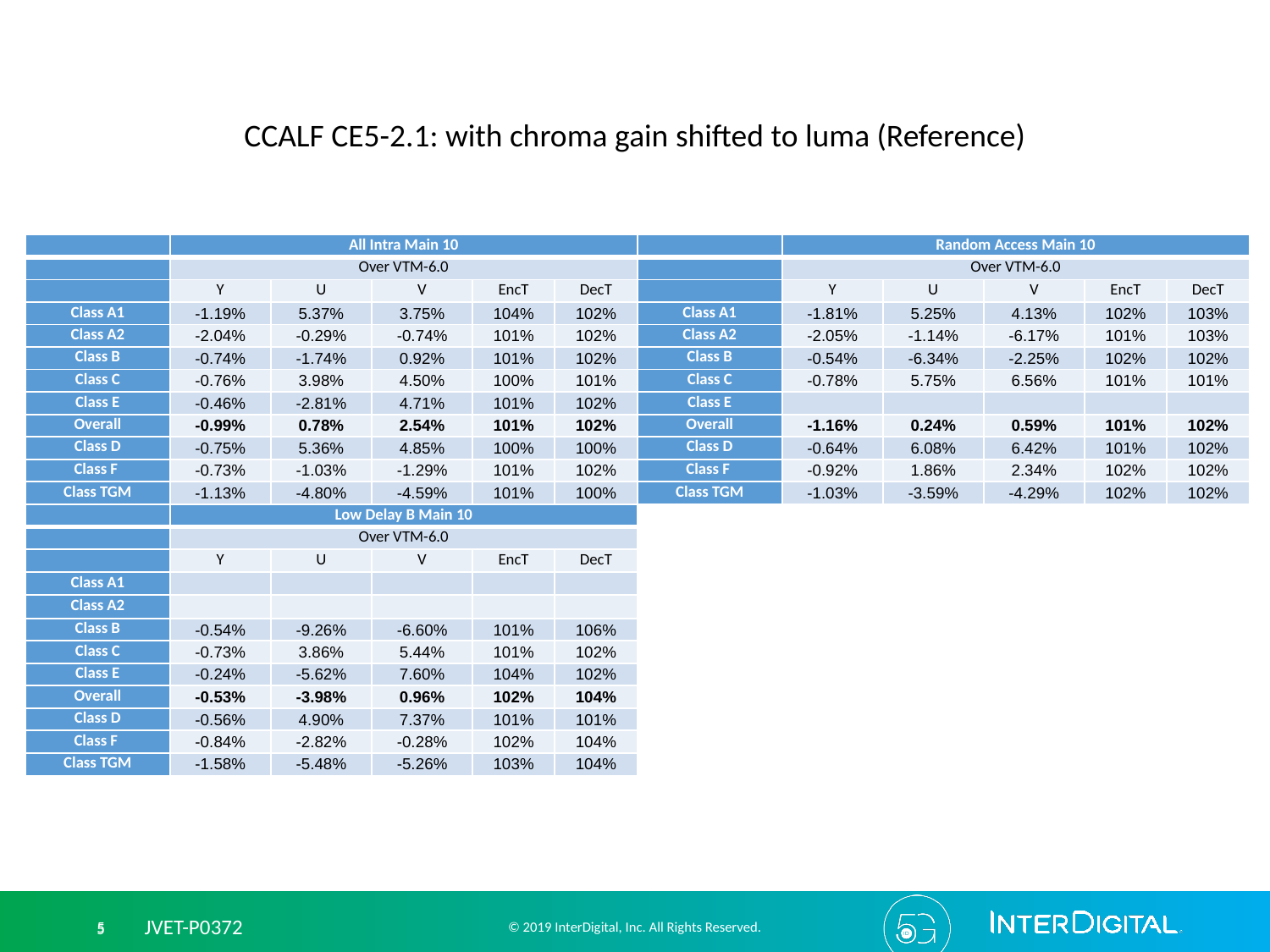

CCALF CE5-2.1: with chroma gain shifted to luma (Reference)
|  | All Intra Main 10 |  |  |  |  |
| --- | --- | --- | --- | --- | --- |
|  | Over VTM-6.0 |  |  |  |  |
|  | Y | U | V | EncT | DecT |
| Class A1 | -1.19% | 5.37% | 3.75% | 104% | 102% |
| Class A2 | -2.04% | -0.29% | -0.74% | 101% | 102% |
| Class B | -0.74% | -1.74% | 0.92% | 101% | 102% |
| Class C | -0.76% | 3.98% | 4.50% | 100% | 101% |
| Class E | -0.46% | -2.81% | 4.71% | 101% | 102% |
| Overall | -0.99% | 0.78% | 2.54% | 101% | 102% |
| Class D | -0.75% | 5.36% | 4.85% | 100% | 100% |
| Class F | -0.73% | -1.03% | -1.29% | 101% | 102% |
| Class TGM | -1.13% | -4.80% | -4.59% | 101% | 100% |
|  | Random Access Main 10 |  |  |  |  |
| --- | --- | --- | --- | --- | --- |
|  | Over VTM-6.0 |  |  |  |  |
|  | Y | U | V | EncT | DecT |
| Class A1 | -1.81% | 5.25% | 4.13% | 102% | 103% |
| Class A2 | -2.05% | -1.14% | -6.17% | 101% | 103% |
| Class B | -0.54% | -6.34% | -2.25% | 102% | 102% |
| Class C | -0.78% | 5.75% | 6.56% | 101% | 101% |
| Class E |  |  |  |  |  |
| Overall | -1.16% | 0.24% | 0.59% | 101% | 102% |
| Class D | -0.64% | 6.08% | 6.42% | 101% | 102% |
| Class F | -0.92% | 1.86% | 2.34% | 102% | 102% |
| Class TGM | -1.03% | -3.59% | -4.29% | 102% | 102% |
|  | Low Delay B Main 10 |  |  |  |  |
| --- | --- | --- | --- | --- | --- |
|  | Over VTM-6.0 |  |  |  |  |
|  | Y | U | V | EncT | DecT |
| Class A1 |  |  |  |  |  |
| Class A2 |  |  |  |  |  |
| Class B | -0.54% | -9.26% | -6.60% | 101% | 106% |
| Class C | -0.73% | 3.86% | 5.44% | 101% | 102% |
| Class E | -0.24% | -5.62% | 7.60% | 104% | 102% |
| Overall | -0.53% | -3.98% | 0.96% | 102% | 104% |
| Class D | -0.56% | 4.90% | 7.37% | 101% | 101% |
| Class F | -0.84% | -2.82% | -0.28% | 102% | 104% |
| Class TGM | -1.58% | -5.48% | -5.26% | 103% | 104% |
© 2019 InterDigital, Inc. All Rights Reserved.

5           JVET-P0372
5